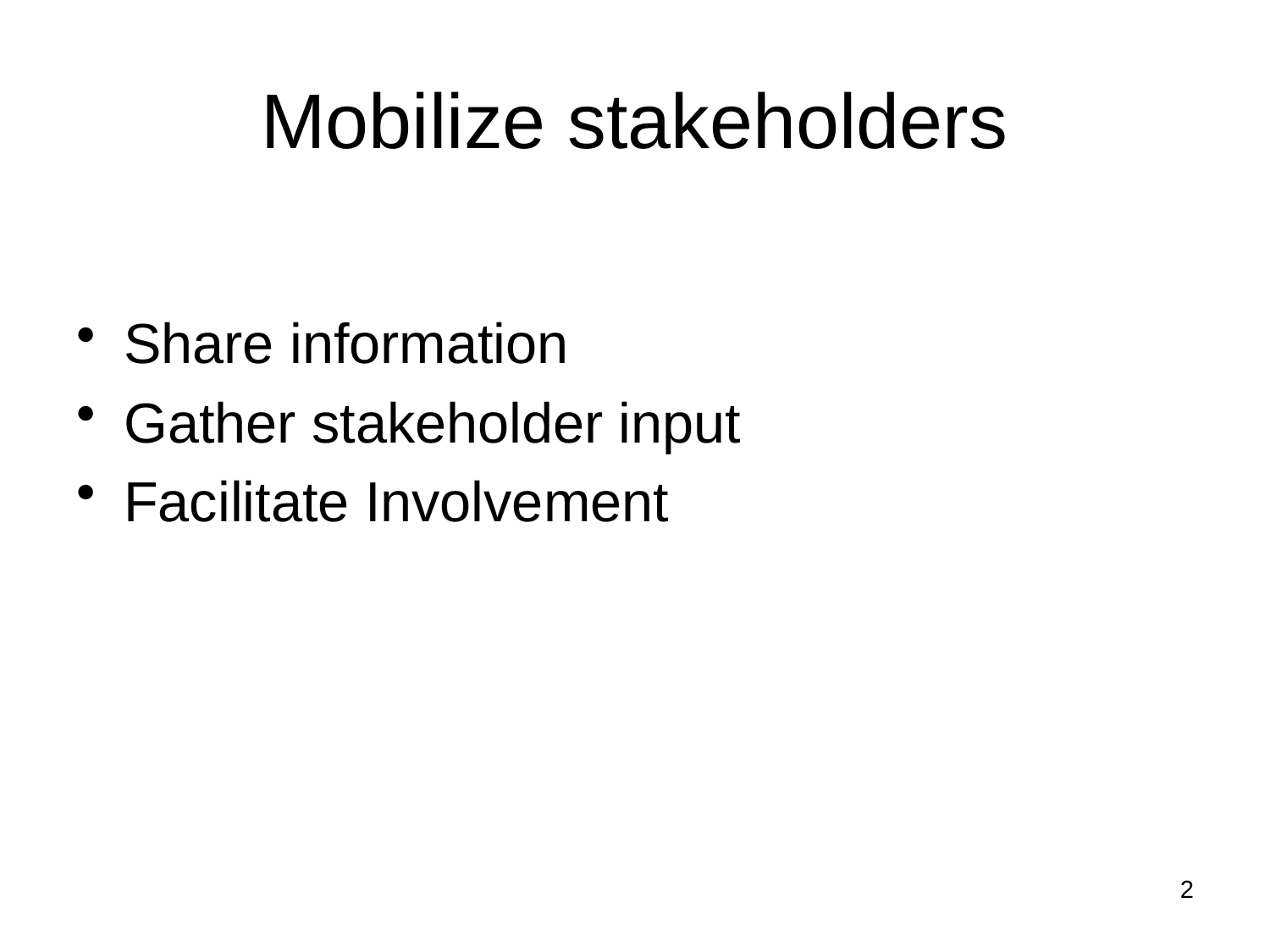

# Mobilize stakeholders

Share information
Gather stakeholder input
Facilitate Involvement

2